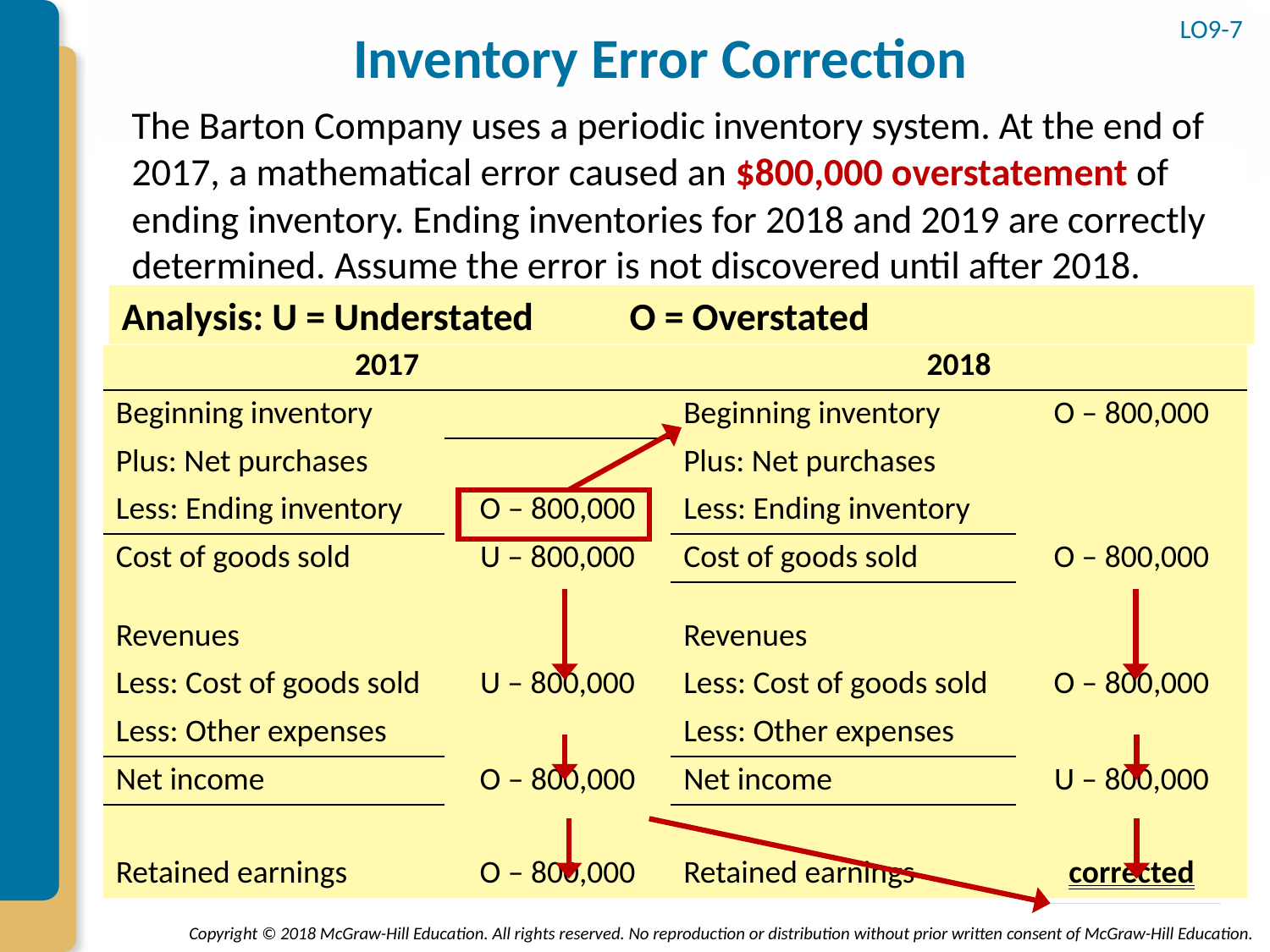

# Inventory Error Correction
LO9-7
The Barton Company uses a periodic inventory system. At the end of 2017, a mathematical error caused an $800,000 overstatement of ending inventory. Ending inventories for 2018 and 2019 are correctly determined. Assume the error is not discovered until after 2018.
Analysis: U = Understated	O = Overstated
| 2017 |  | 2018 |  |
| --- | --- | --- | --- |
| Beginning inventory |  | Beginning inventory | O – 800,000 |
| Plus: Net purchases |  | Plus: Net purchases |  |
| Less: Ending inventory | O – 800,000 | Less: Ending inventory |  |
| Cost of goods sold | U – 800,000 | Cost of goods sold | O – 800,000 |
|  |  |  |  |
| Revenues |  | Revenues |  |
| Less: Cost of goods sold | U – 800,000 | Less: Cost of goods sold | O – 800,000 |
| Less: Other expenses |  | Less: Other expenses |  |
| Net income | O – 800,000 | Net income | U – 800,000 |
|  |  |  |  |
| Retained earnings | O – 800,000 | Retained earnings | corrected |